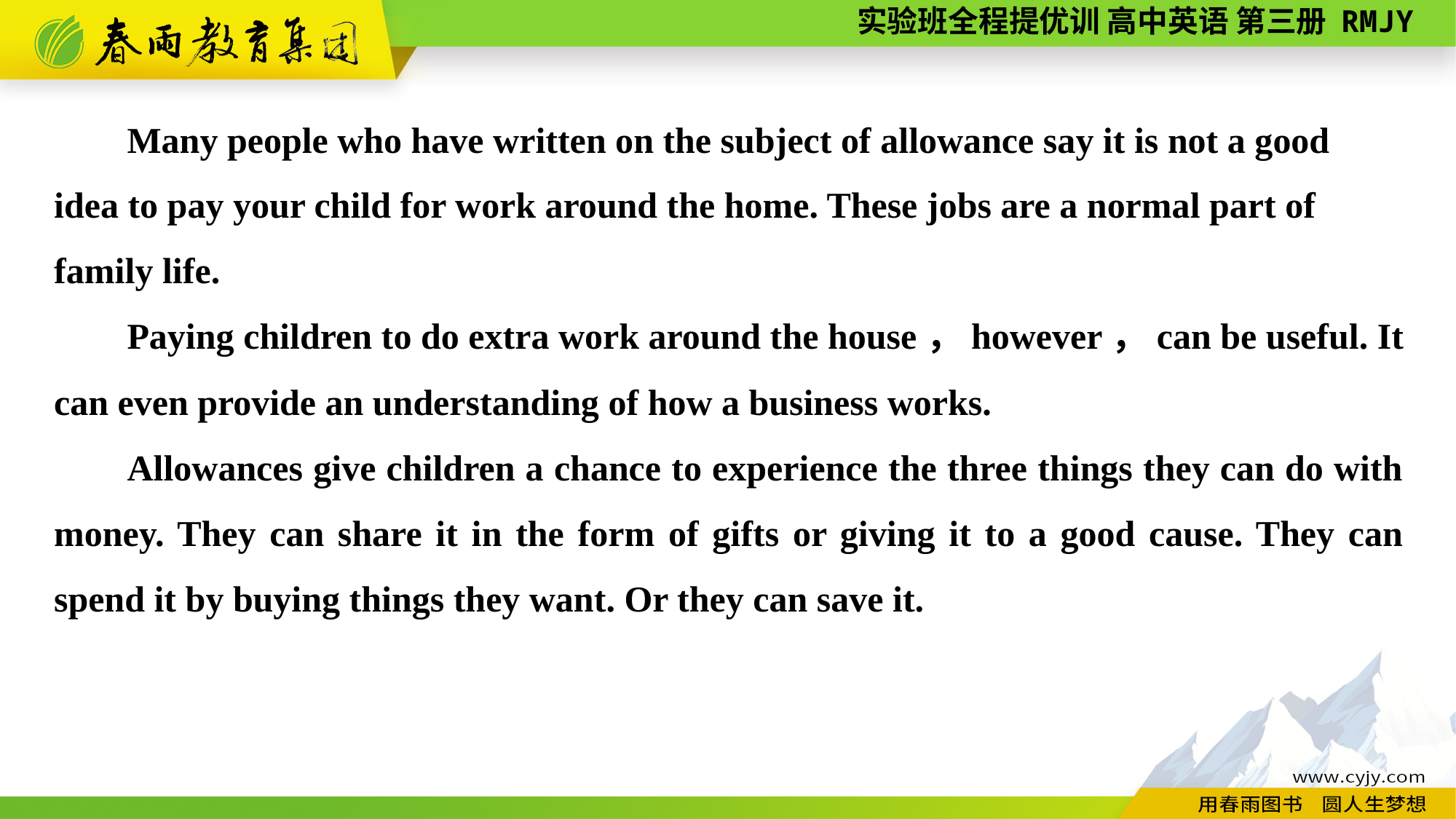

Many people who have written on the subject of allowance say it is not a good idea to pay your child for work around the home. These jobs are a normal part of
family life.
Paying children to do extra work around the house，however，can be useful. It can even provide an understanding of how a business works.
Allowances give children a chance to experience the three things they can do with money. They can share it in the form of gifts or giving it to a good cause. They can spend it by buying things they want. Or they can save it.